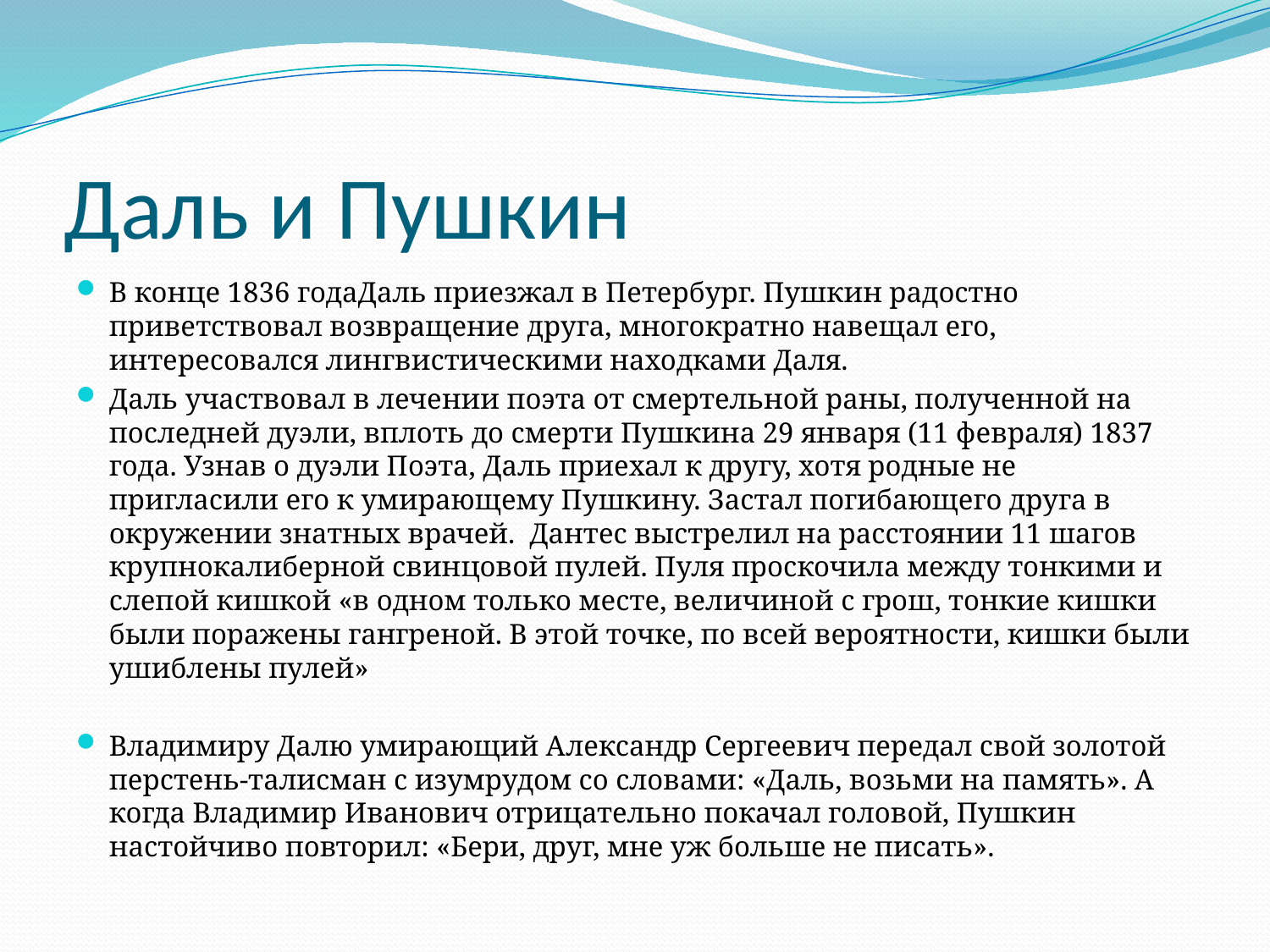

# Даль и Пушкин
В конце 1836 годаДаль приезжал в Петербург. Пушкин радостно приветствовал возвращение друга, многократно навещал его, интересовался лингвистическими находками Даля.
Даль участвовал в лечении поэта от смертельной раны, полученной на последней дуэли, вплоть до смерти Пушкина 29 января (11 февраля) 1837 года. Узнав о дуэли Поэта, Даль приехал к другу, хотя родные не пригласили его к умирающему Пушкину. Застал погибающего друга в окружении знатных врачей.  Дантес выстрелил на расстоянии 11 шагов крупнокалиберной свинцовой пулей. Пуля проскочила между тонкими и слепой кишкой «в одном только месте, величиной с грош, тонкие кишки были поражены гангреной. В этой точке, по всей вероятности, кишки были ушиблены пулей»

Владимиру Далю умирающий Александр Сергеевич передал свой золотой перстень-талисман с изумрудом со словами: «Даль, возьми на память». А когда Владимир Иванович отрицательно покачал головой, Пушкин настойчиво повторил: «Бери, друг, мне уж больше не писать».